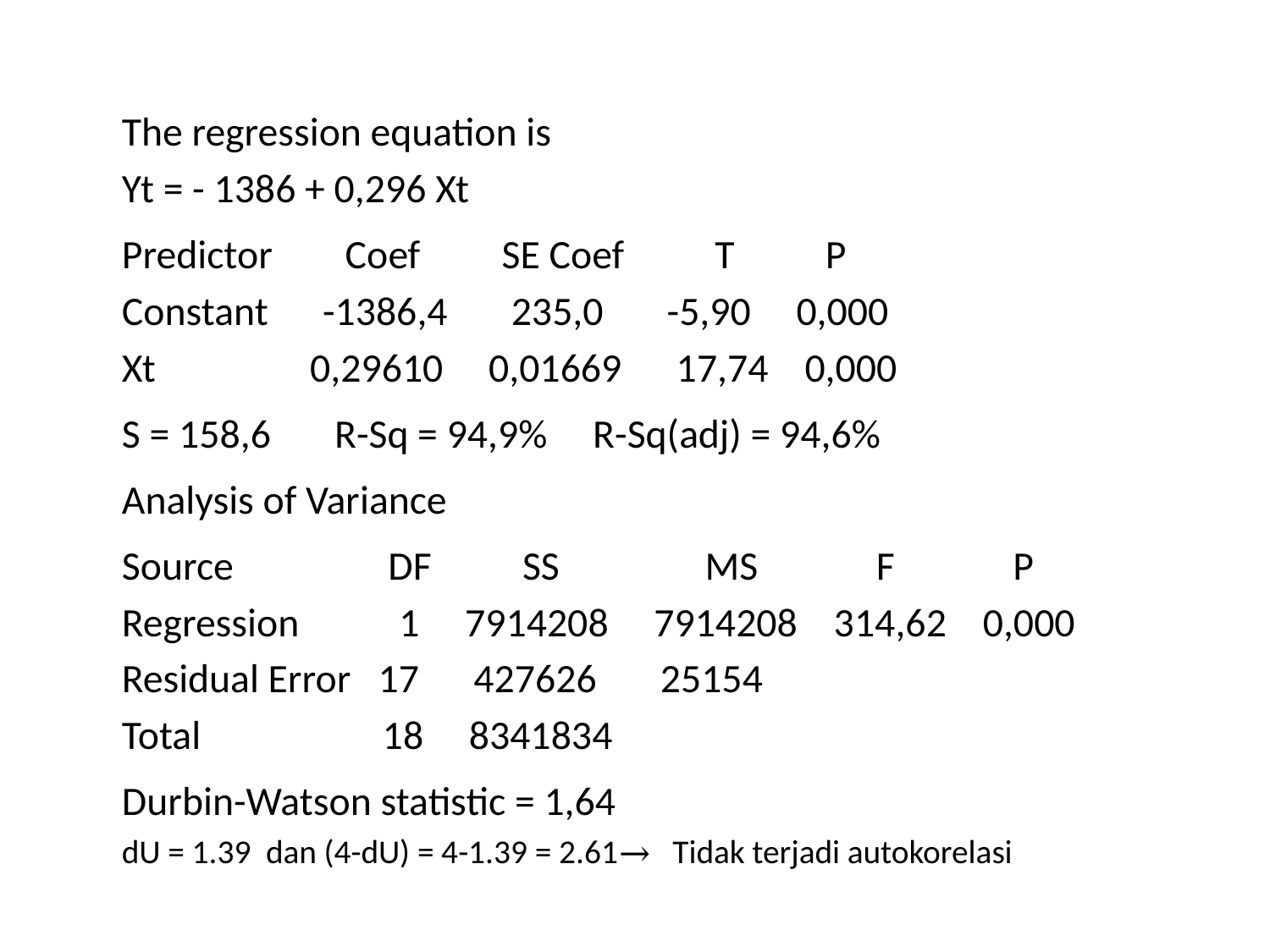

The regression equation is
Yt = - 1386 + 0,296 Xt
Predictor        Coef         SE Coef          T          P
Constant      -1386,4       235,0       -5,90     0,000
Xt                 0,29610     0,01669      17,74    0,000
S = 158,6       R-Sq = 94,9%     R-Sq(adj) = 94,6%
Analysis of Variance
Source                 DF          SS                MS             F             P
Regression           1     7914208     7914208    314,62    0,000
Residual Error   17      427626       25154
Total                    18     8341834
Durbin-Watson statistic = 1,64
dU = 1.39  dan (4-dU) = 4-1.39 = 2.61→  Tidak terjadi autokorelasi